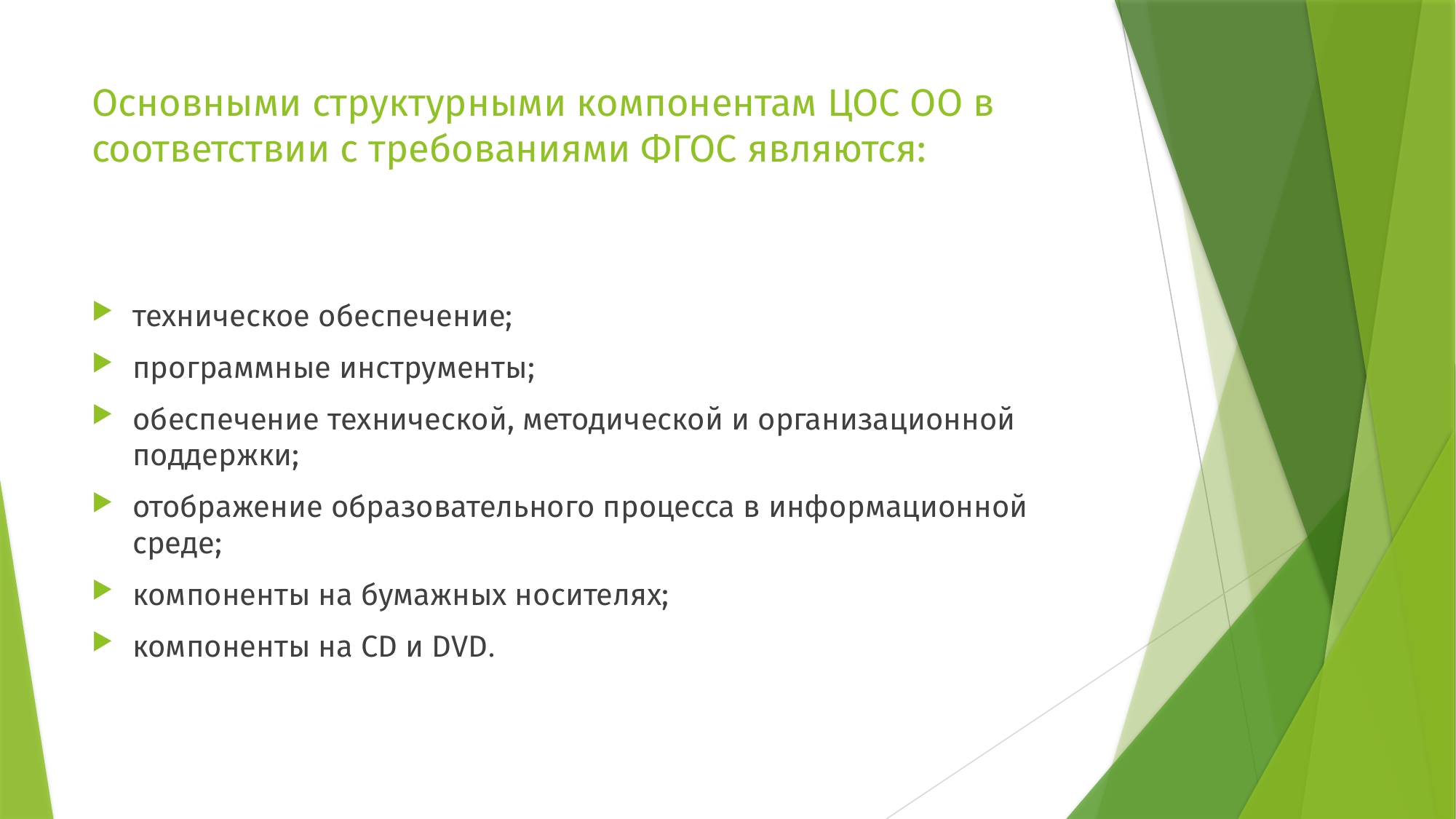

# Основными структурными компонентам ЦОС ОО в соответствии с требованиями ФГОС являются:
техническое обеспечение;
программные инструменты;
обеспечение технической, методической и организационной поддержки;
отображение образовательного процесса в информационной среде;
компоненты на бумажных носителях;
компоненты на CD и DVD.